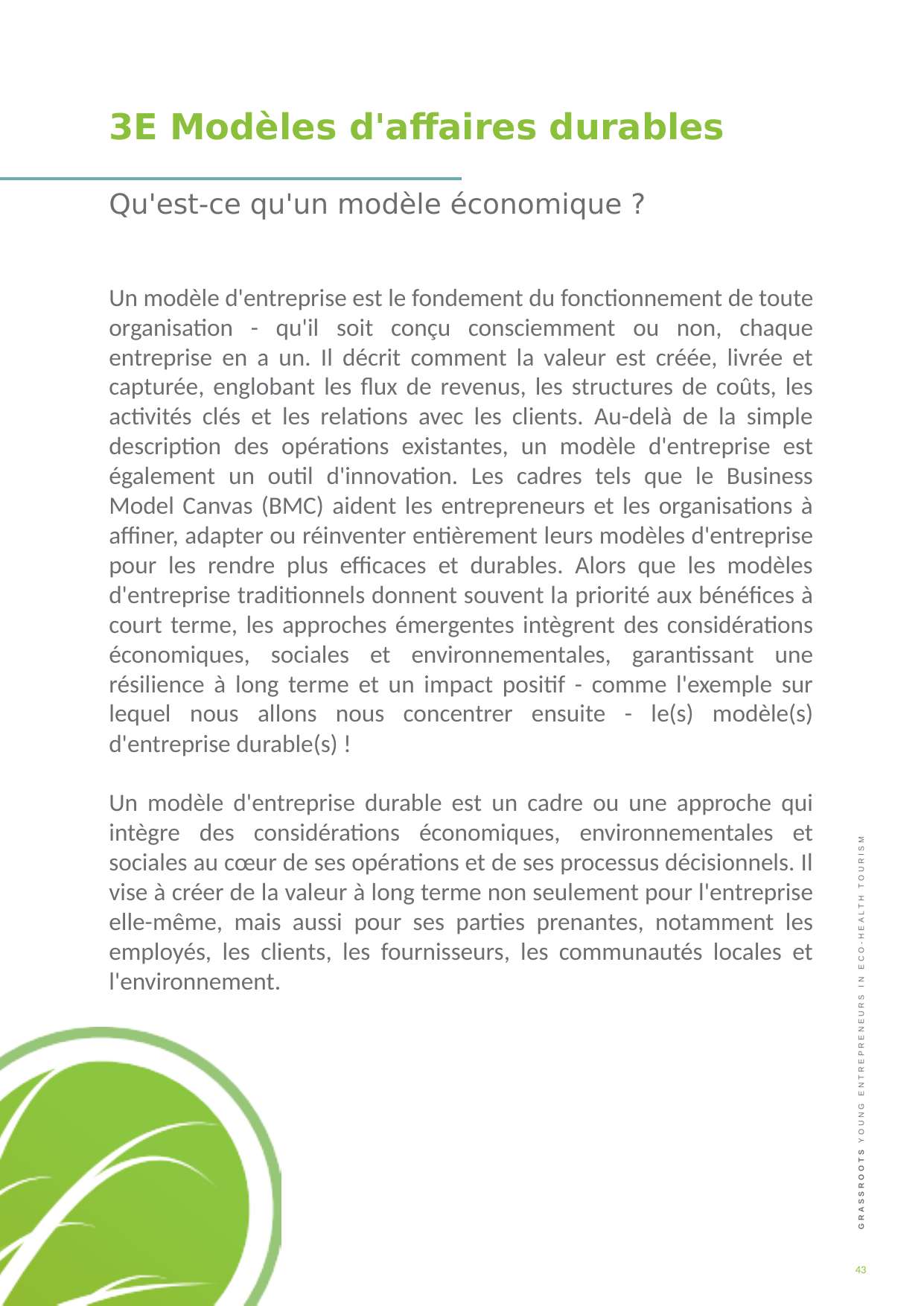

3E Modèles d'affaires durables
Qu'est-ce qu'un modèle économique ?

Un modèle d'entreprise est le fondement du fonctionnement de toute organisation - qu'il soit conçu consciemment ou non, chaque entreprise en a un. Il décrit comment la valeur est créée, livrée et capturée, englobant les flux de revenus, les structures de coûts, les activités clés et les relations avec les clients. Au-delà de la simple description des opérations existantes, un modèle d'entreprise est également un outil d'innovation. Les cadres tels que le Business Model Canvas (BMC) aident les entrepreneurs et les organisations à affiner, adapter ou réinventer entièrement leurs modèles d'entreprise pour les rendre plus efficaces et durables. Alors que les modèles d'entreprise traditionnels donnent souvent la priorité aux bénéfices à court terme, les approches émergentes intègrent des considérations économiques, sociales et environnementales, garantissant une résilience à long terme et un impact positif - comme l'exemple sur lequel nous allons nous concentrer ensuite - le(s) modèle(s) d'entreprise durable(s) !

Un modèle d'entreprise durable est un cadre ou une approche qui intègre des considérations économiques, environnementales et sociales au cœur de ses opérations et de ses processus décisionnels. Il vise à créer de la valeur à long terme non seulement pour l'entreprise elle-même, mais aussi pour ses parties prenantes, notamment les employés, les clients, les fournisseurs, les communautés locales et l'environnement.

43